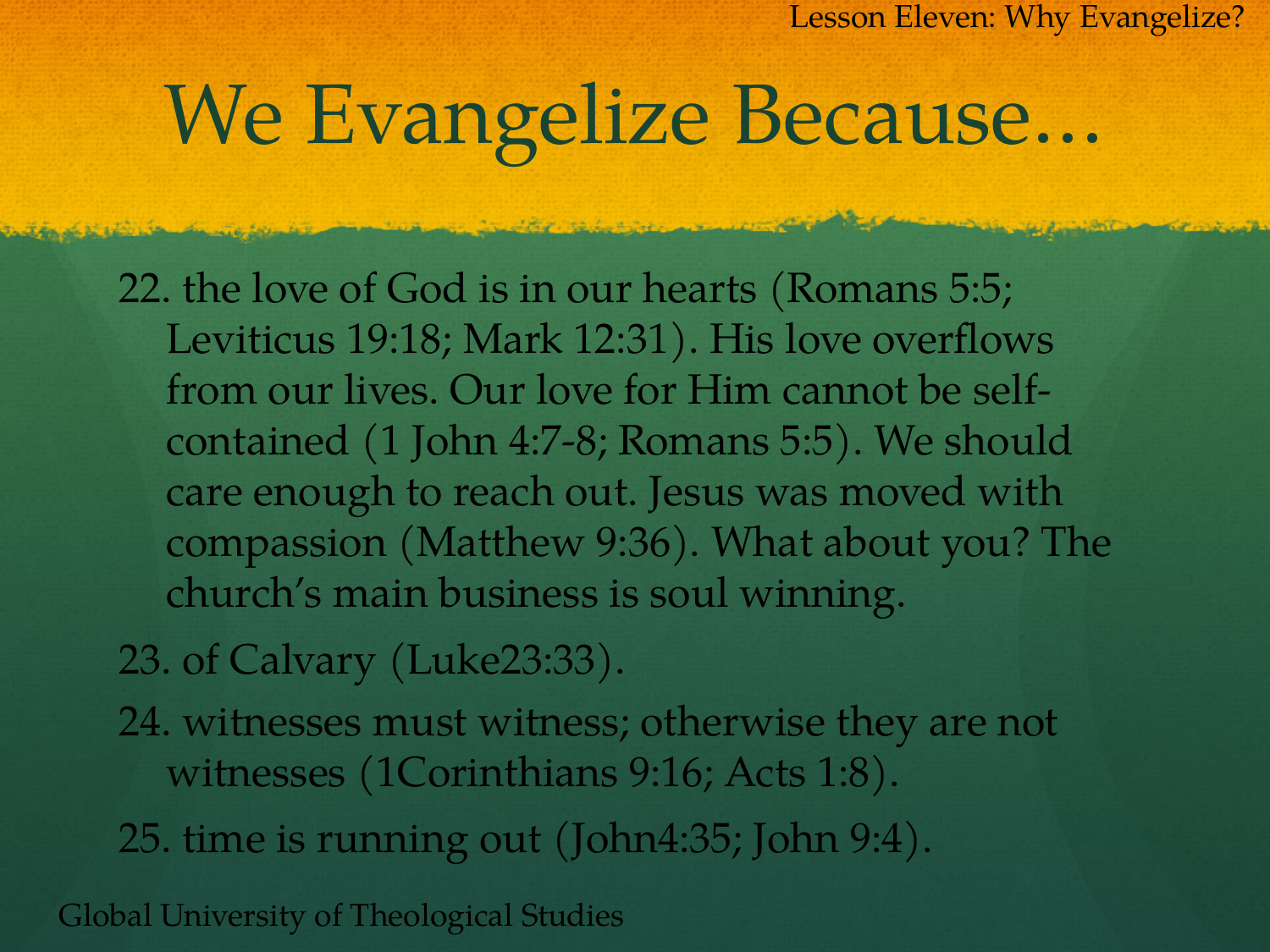

Lesson Eleven: Why Evangelize?

# We Evangelize Because…
22. the love of God is in our hearts (Romans 5:5; Leviticus 19:18; Mark 12:31). His love overflows from our lives. Our love for Him cannot be self-contained (1 John 4:7-8; Romans 5:5). We should care enough to reach out. Jesus was moved with compassion (Matthew 9:36). What about you? The church’s main business is soul winning.

23. of Calvary (Luke23:33).
24. witnesses must witness; otherwise they are not witnesses (1Corinthians 9:16; Acts 1:8).
25. time is running out (John4:35; John 9:4).
Global University of Theological Studies